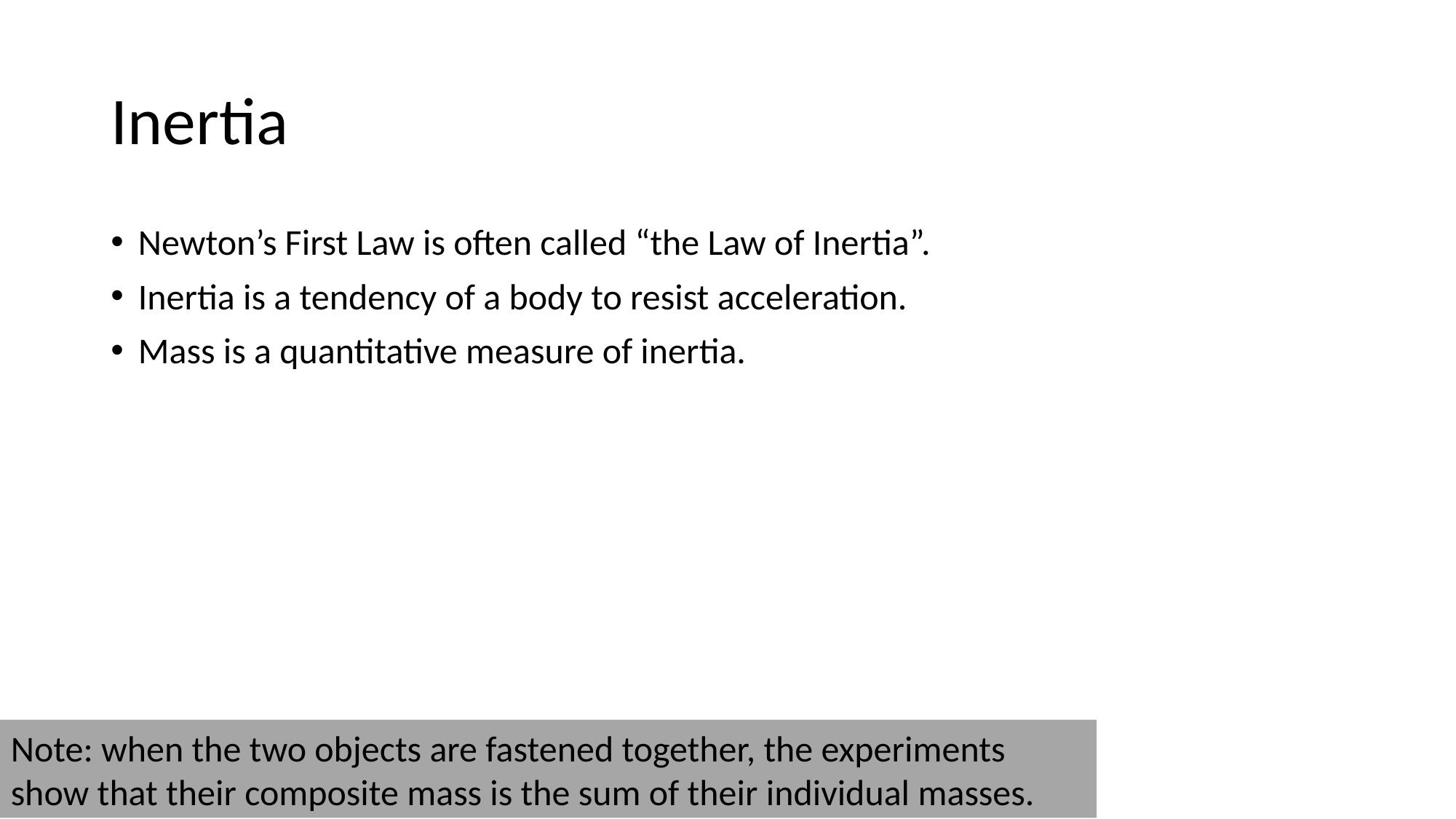

# Inertia
Newton’s First Law is often called “the Law of Inertia”.
Inertia is a tendency of a body to resist acceleration.
Mass is a quantitative measure of inertia.
Note: when the two objects are fastened together, the experiments show that their composite mass is the sum of their individual masses.